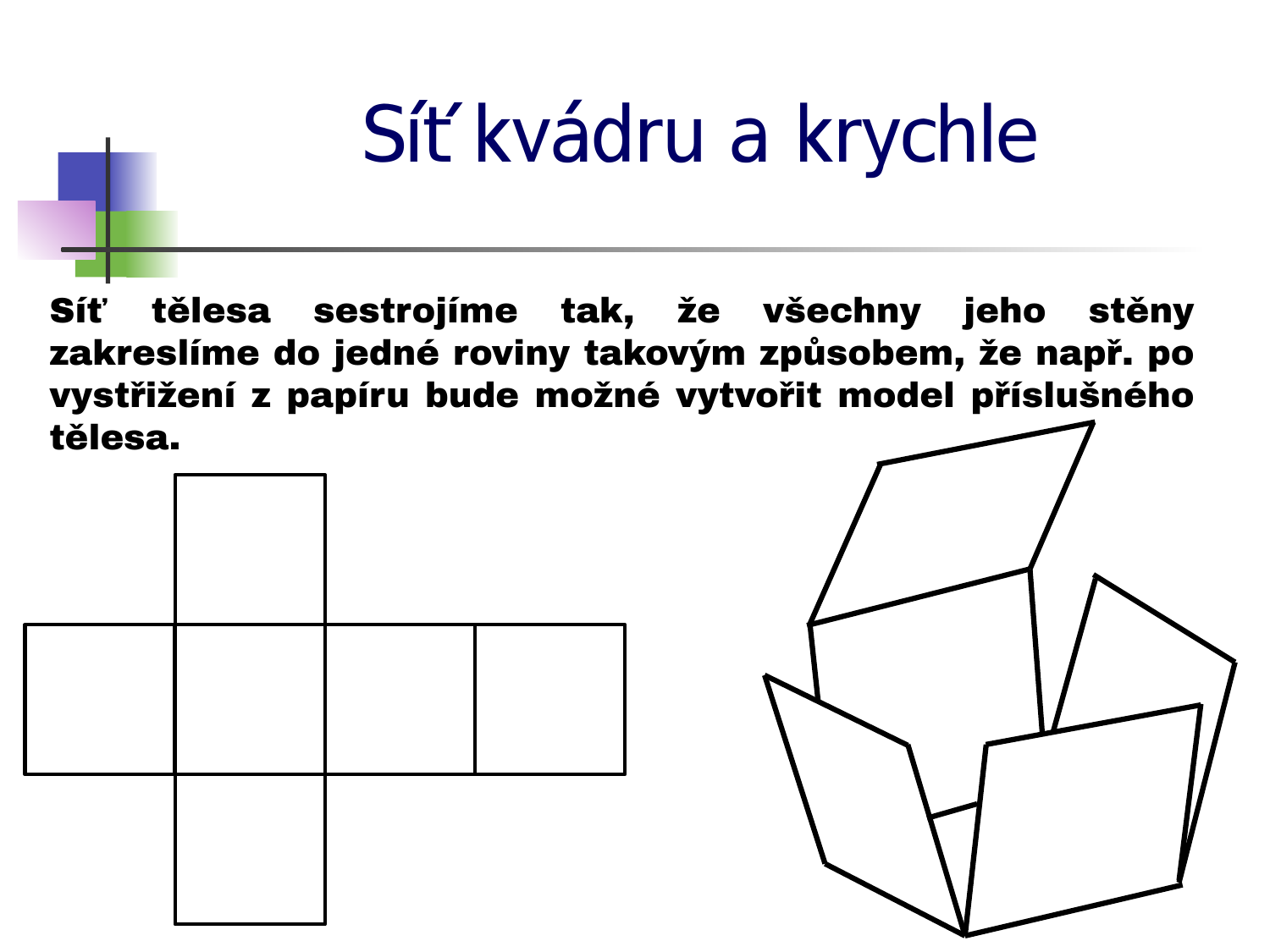

# Síť kvádru a krychle
Síť tělesa sestrojíme tak, že všechny jeho stěny zakreslíme do jedné roviny takovým způsobem, že např. po vystřižení z papíru bude možné vytvořit model příslušného tělesa.